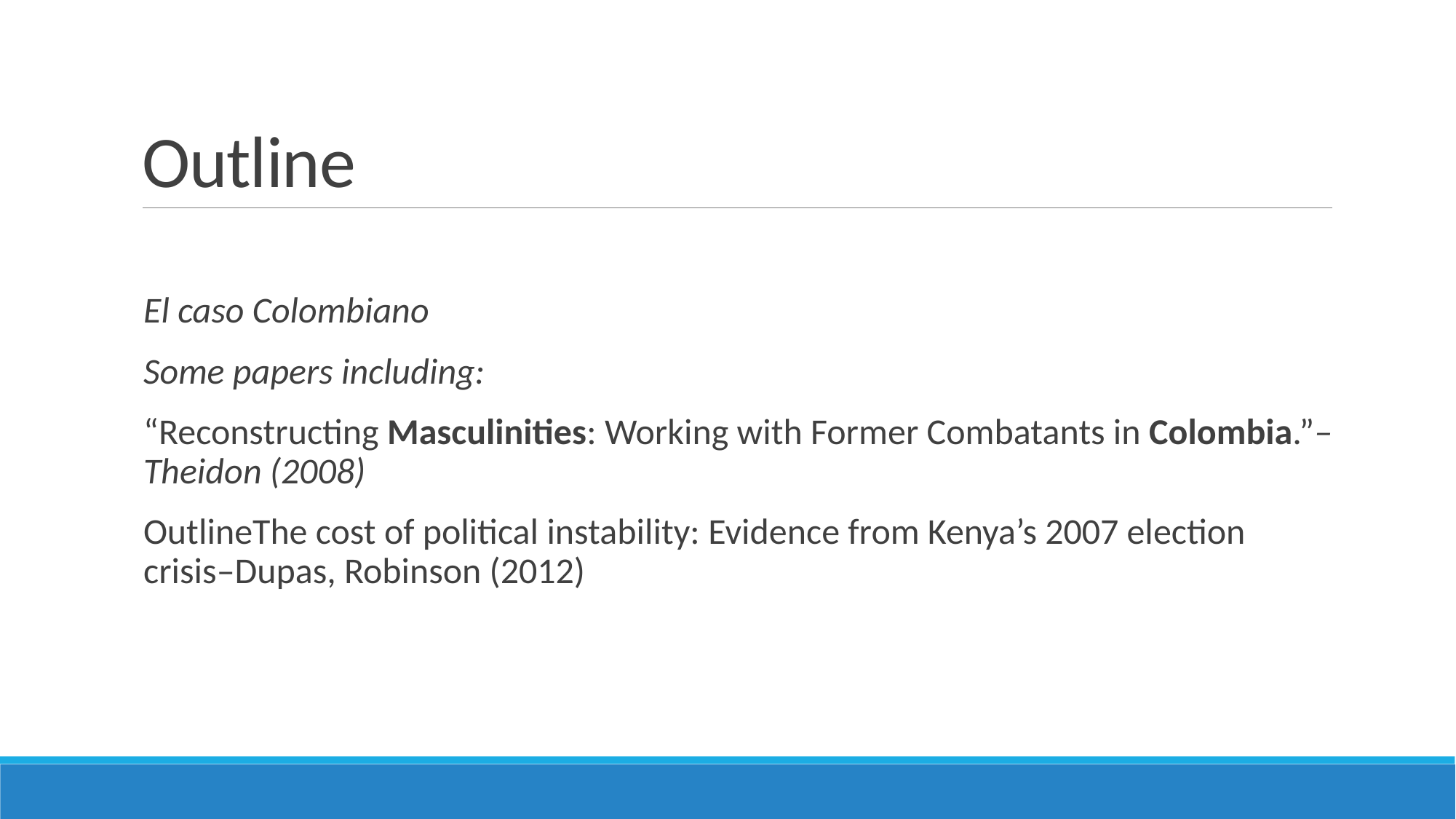

# Outline
El caso Colombiano
Some papers including:
“Reconstructing Masculinities: Working with Former Combatants in Colombia.”– Theidon (2008)
OutlineThe cost of political instability: Evidence from Kenya’s 2007 election crisis–Dupas, Robinson (2012)